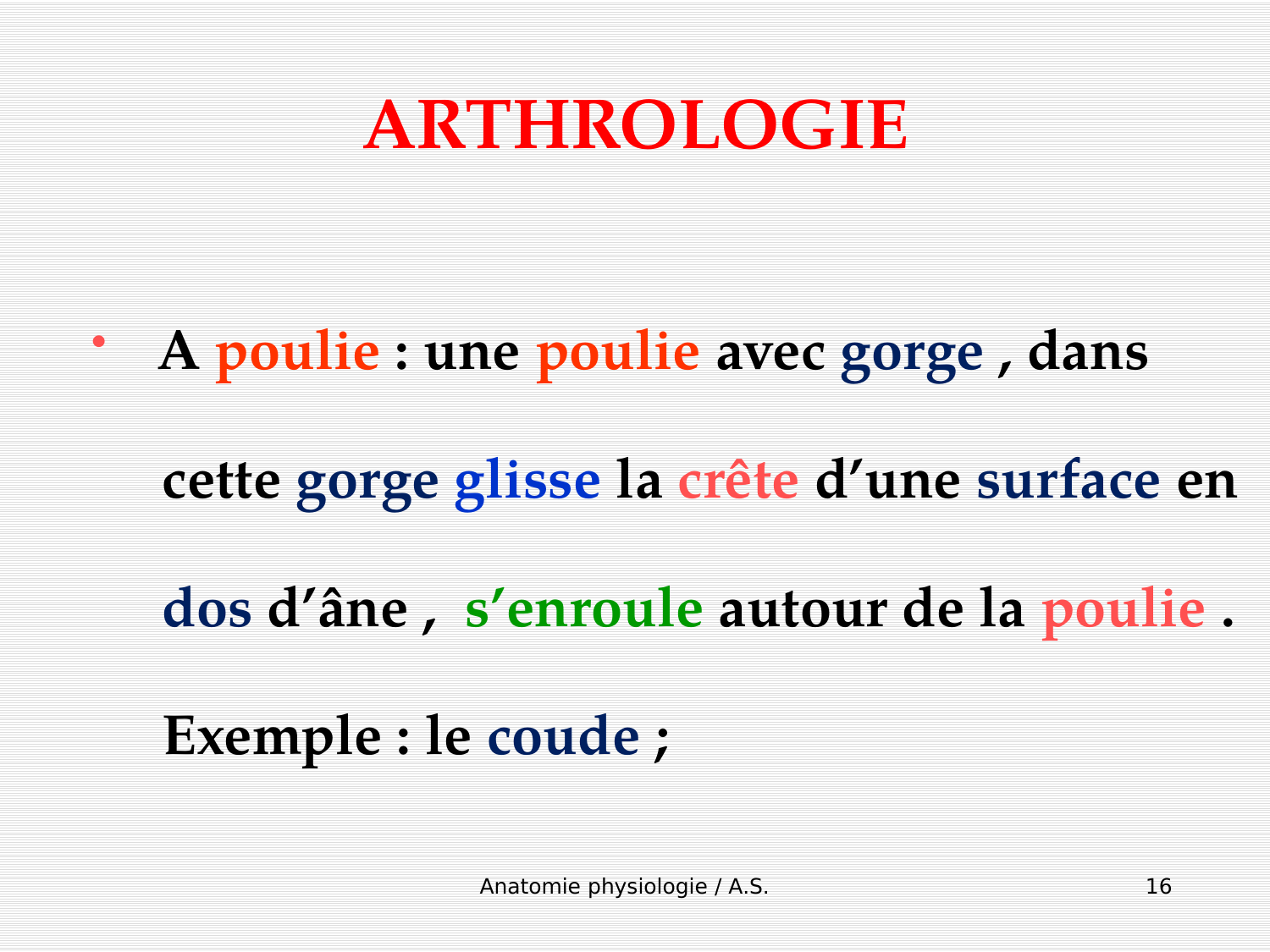

# ARTHROLOGIE
A poulie : une poulie avec gorge , dans

     cette gorge glisse la crête d’une surface en

     dos d’âne ,  s’enroule autour de la poulie .

     Exemple : le coude ;

Anatomie physiologie / A.S.
16